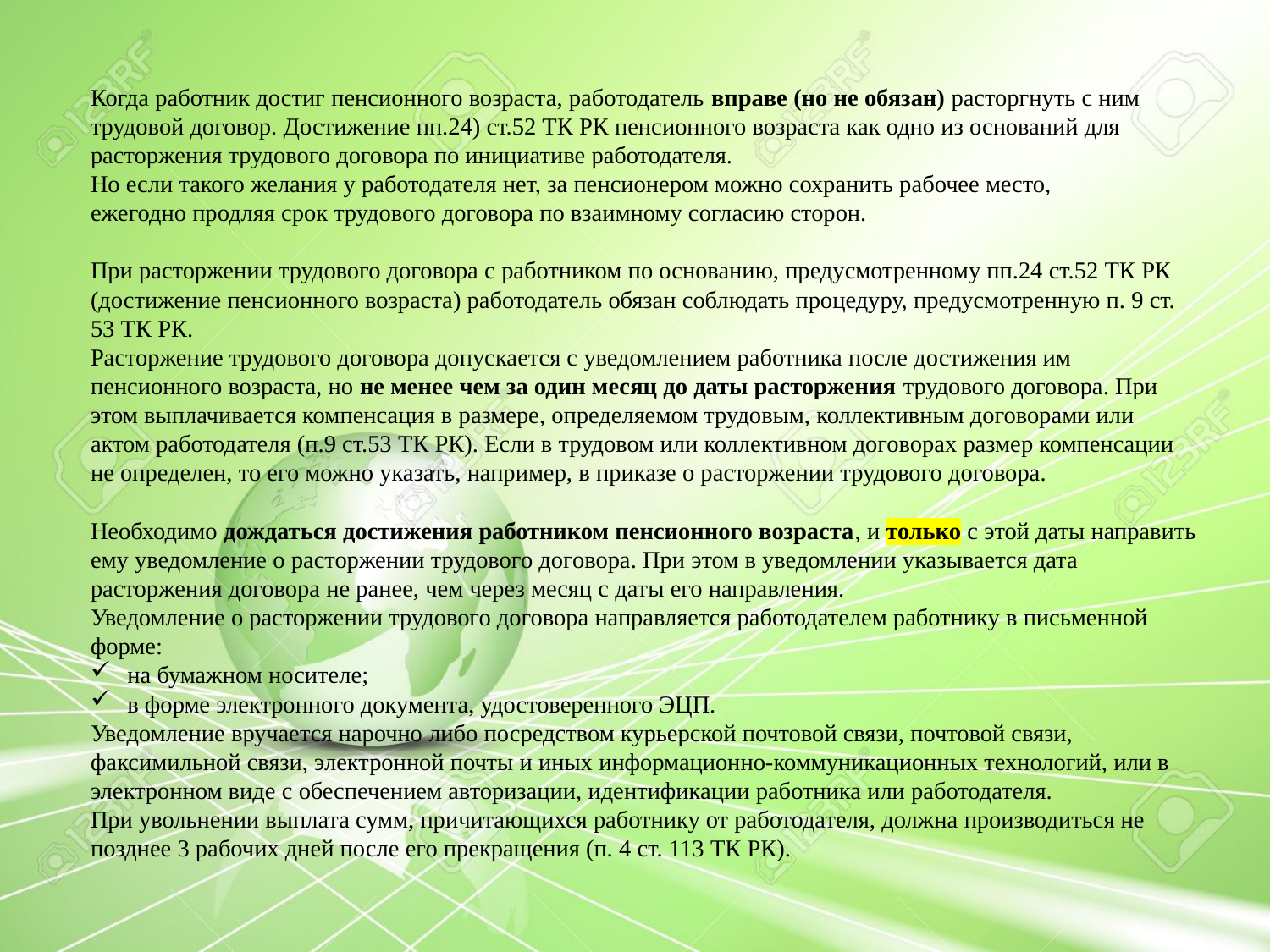

Когда работник достиг пенсионного возраста, работодатель вправе (но не обязан) расторгнуть с ним трудовой договор. Достижение пп.24) ст.52 ТК РК пенсионного возраста как одно из оснований для расторжения трудового договора по инициативе работодателя.
Но если такого желания у работодателя нет, за пенсионером можно сохранить рабочее место, ежегодно продляя срок трудового договора по взаимному согласию сторон.

При расторжении трудового договора с работником по основанию, предусмотренному пп.24 ст.52 ТК РК (достижение пенсионного возраста) работодатель обязан соблюдать процедуру, предусмотренную п. 9 ст. 53 ТК РК.
Расторжение трудового договора допускается с уведомлением работника после достижения им пенсионного возраста, но не менее чем за один месяц до даты расторжения трудового договора. При этом выплачивается компенсация в размере, определяемом трудовым, коллективным договорами или актом работодателя (п.9 ст.53 ТК РК). Если в трудовом или коллективном договорах размер компенсации не определен, то его можно указать, например, в приказе о расторжении трудового договора.

Необходимо дождаться достижения работником пенсионного возраста, и только с этой даты направить ему уведомление о расторжении трудового договора. При этом в уведомлении указывается дата расторжения договора не ранее, чем через месяц с даты его направления.
Уведомление о расторжении трудового договора направляется работодателем работнику в письменной форме:
на бумажном носителе;
в форме электронного документа, удостоверенного ЭЦП.
Уведомление вручается нарочно либо посредством курьерской почтовой связи, почтовой связи, факсимильной связи, электронной почты и иных информационно-коммуникационных технологий, или в электронном виде с обеспечением авторизации, идентификации работника или работодателя.
При увольнении выплата сумм, причитающихся работнику от работодателя, должна производиться не позднее 3 рабочих дней после его прекращения (п. 4 ст. 113 ТК РК).